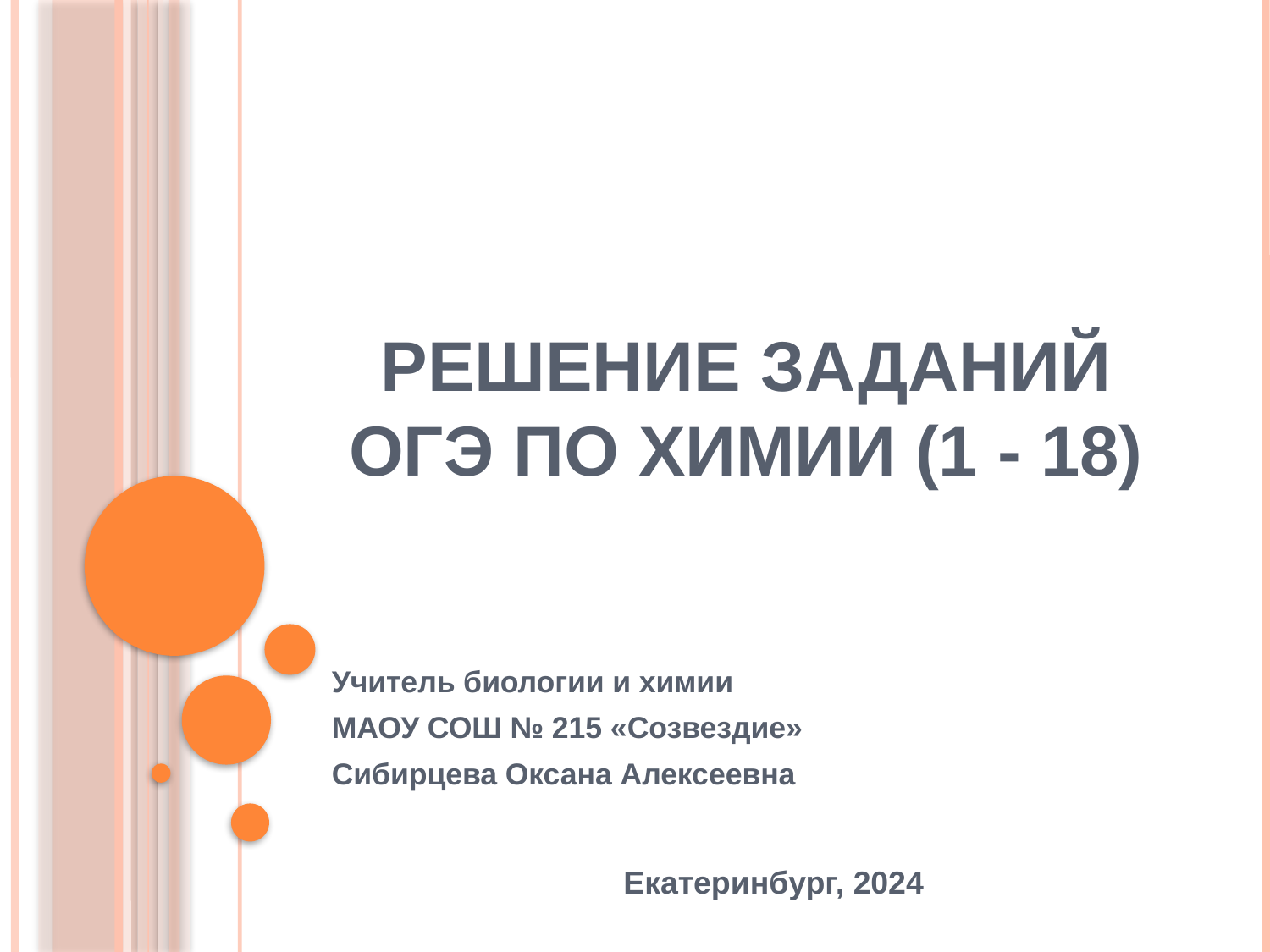

# Решение заданий ОГЭ по химии (1 - 18)
Учитель биологии и химии
МАОУ СОШ № 215 «Созвездие»
Сибирцева Оксана Алексеевна
Екатеринбург, 2024